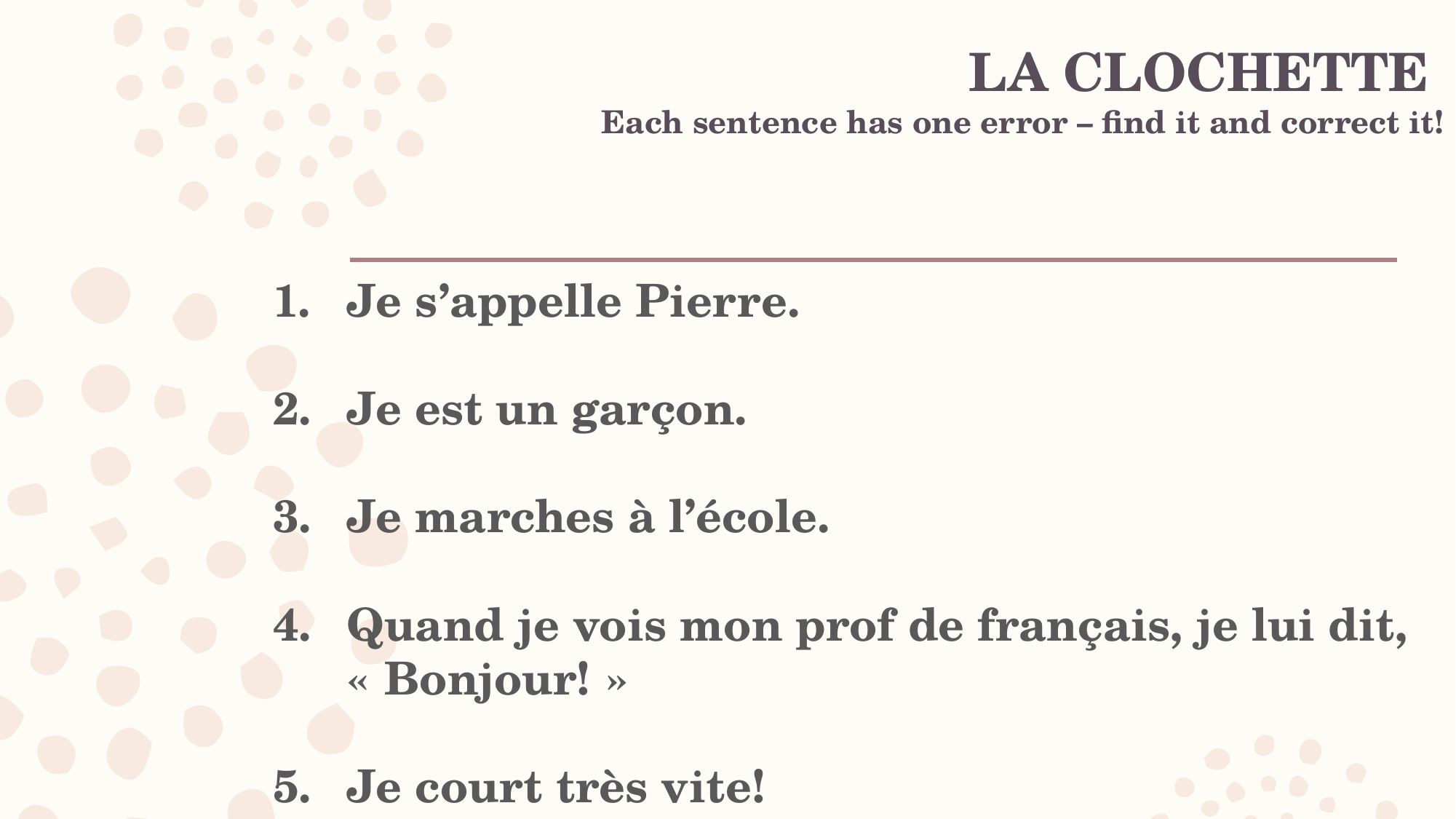

# LA CLOCHETTE Each sentence has one error – find it and correct it!
Je s’appelle Pierre.

Je est un garçon.

Je marches à l’école.

Quand je vois mon prof de français, je lui dit, « Bonjour! »

Je court très vite!